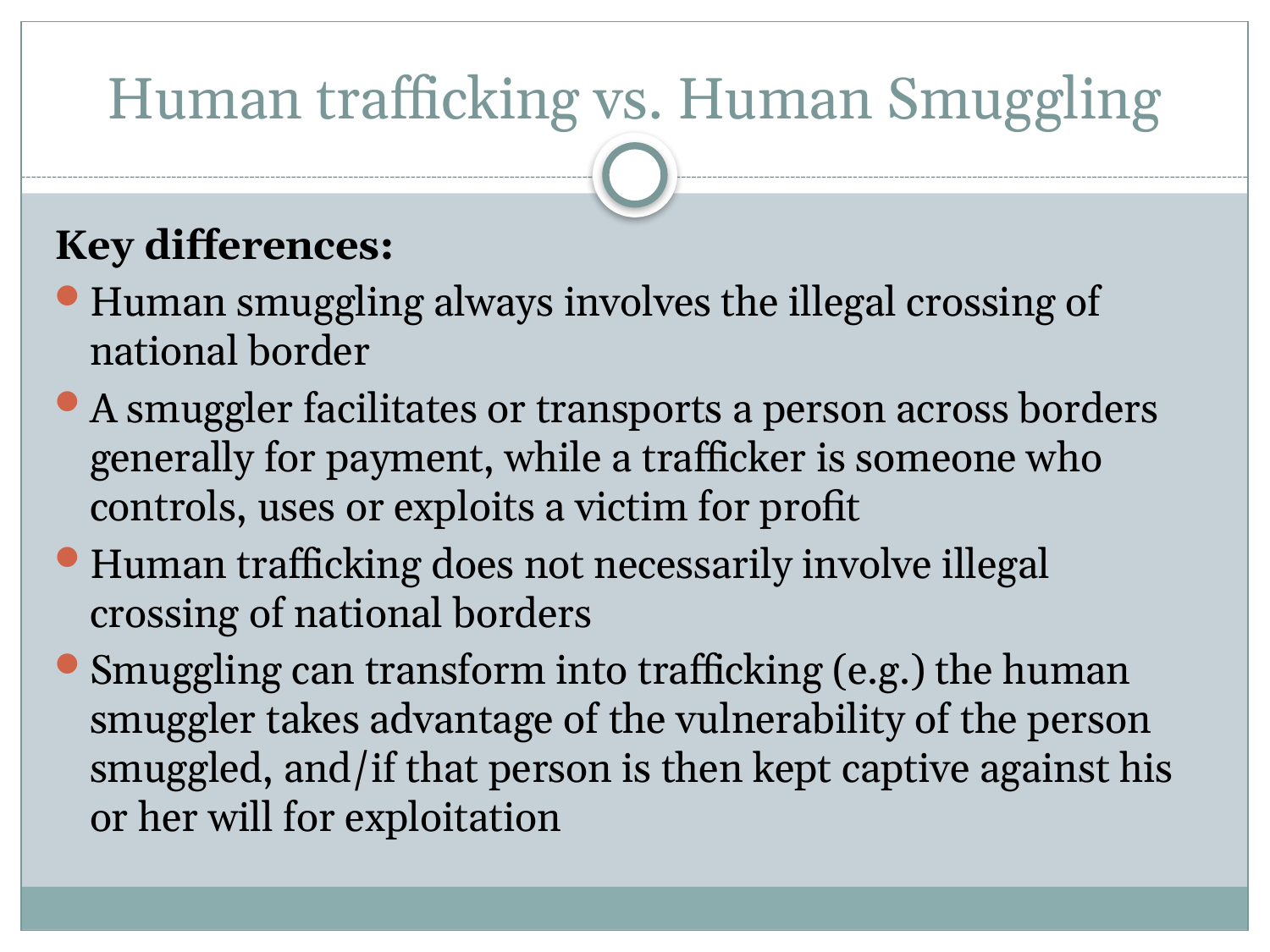

# Human trafficking vs. Human Smuggling
Key differences:
Human smuggling always involves the illegal crossing of national border
A smuggler facilitates or transports a person across borders generally for payment, while a trafficker is someone who controls, uses or exploits a victim for profit
Human trafficking does not necessarily involve illegal crossing of national borders
Smuggling can transform into trafficking (e.g.) the human smuggler takes advantage of the vulnerability of the person smuggled, and/if that person is then kept captive against his or her will for exploitation